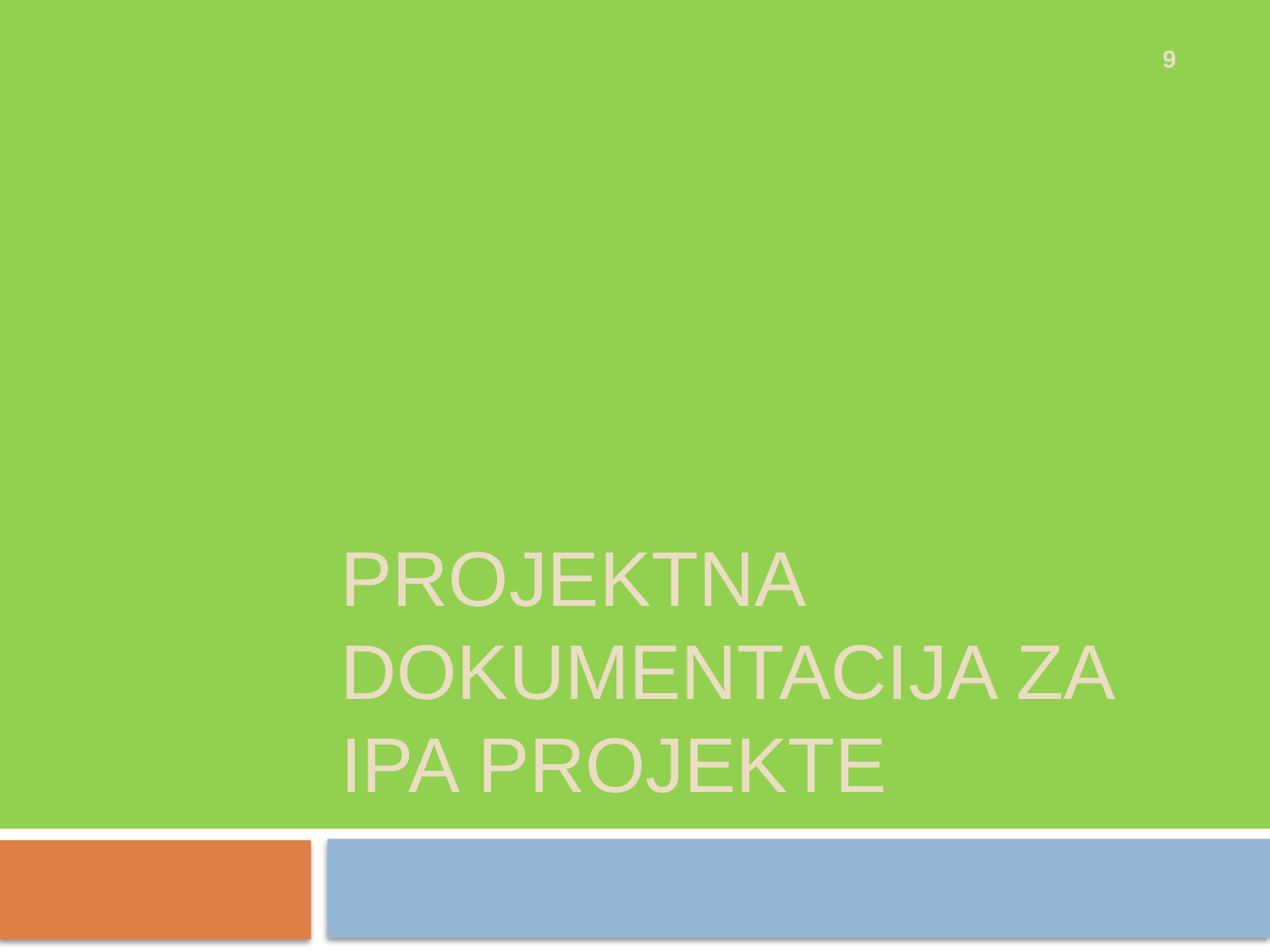

9
# Projektna dokumentacija za IPA projekte